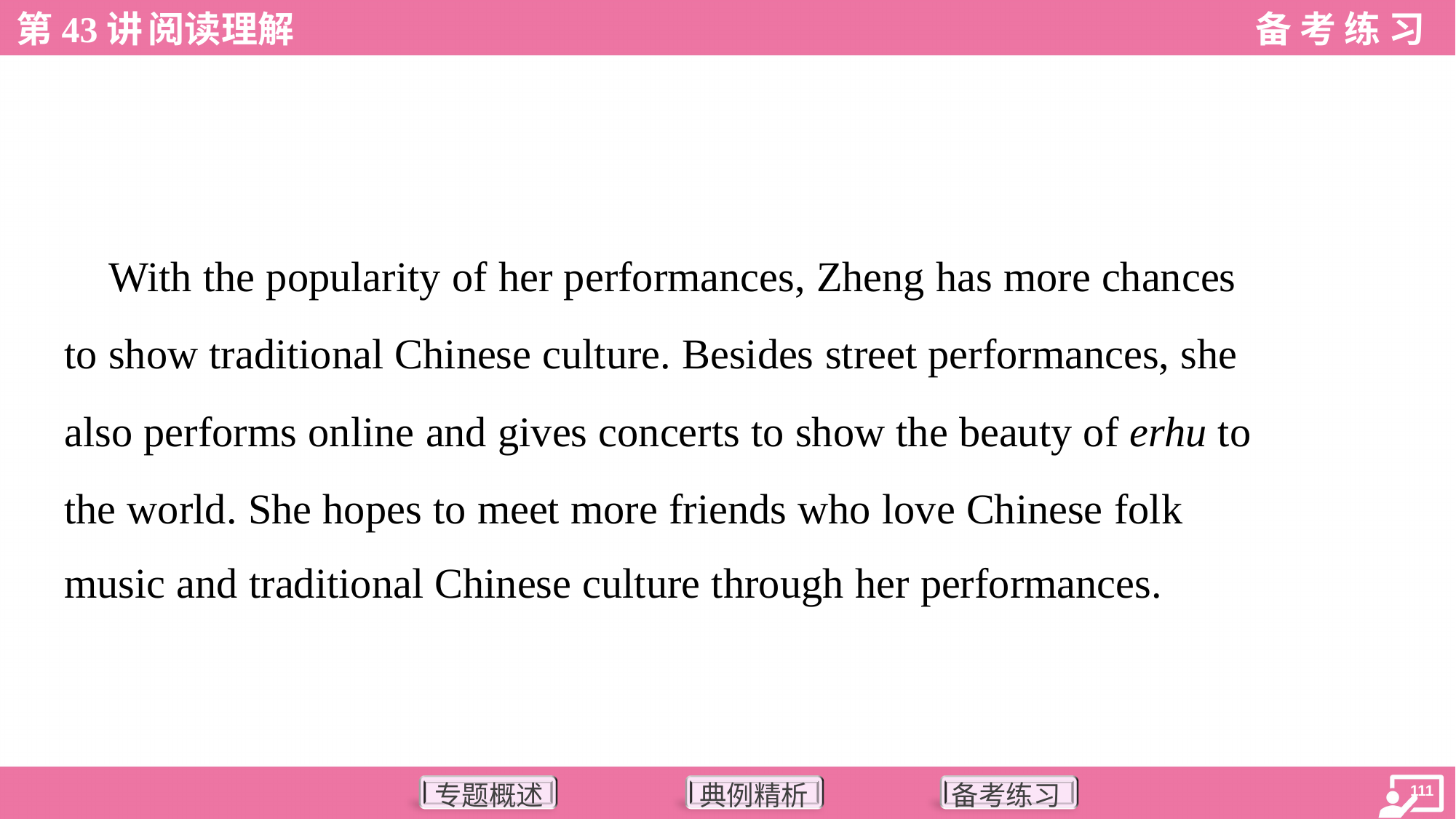

With the popularity of her performances, Zheng has more chances
to show traditional Chinese culture. Besides street performances, she
also performs online and gives concerts to show the beauty of erhu to
the world. She hopes to meet more friends who love Chinese folk
music and traditional Chinese culture through her performances.